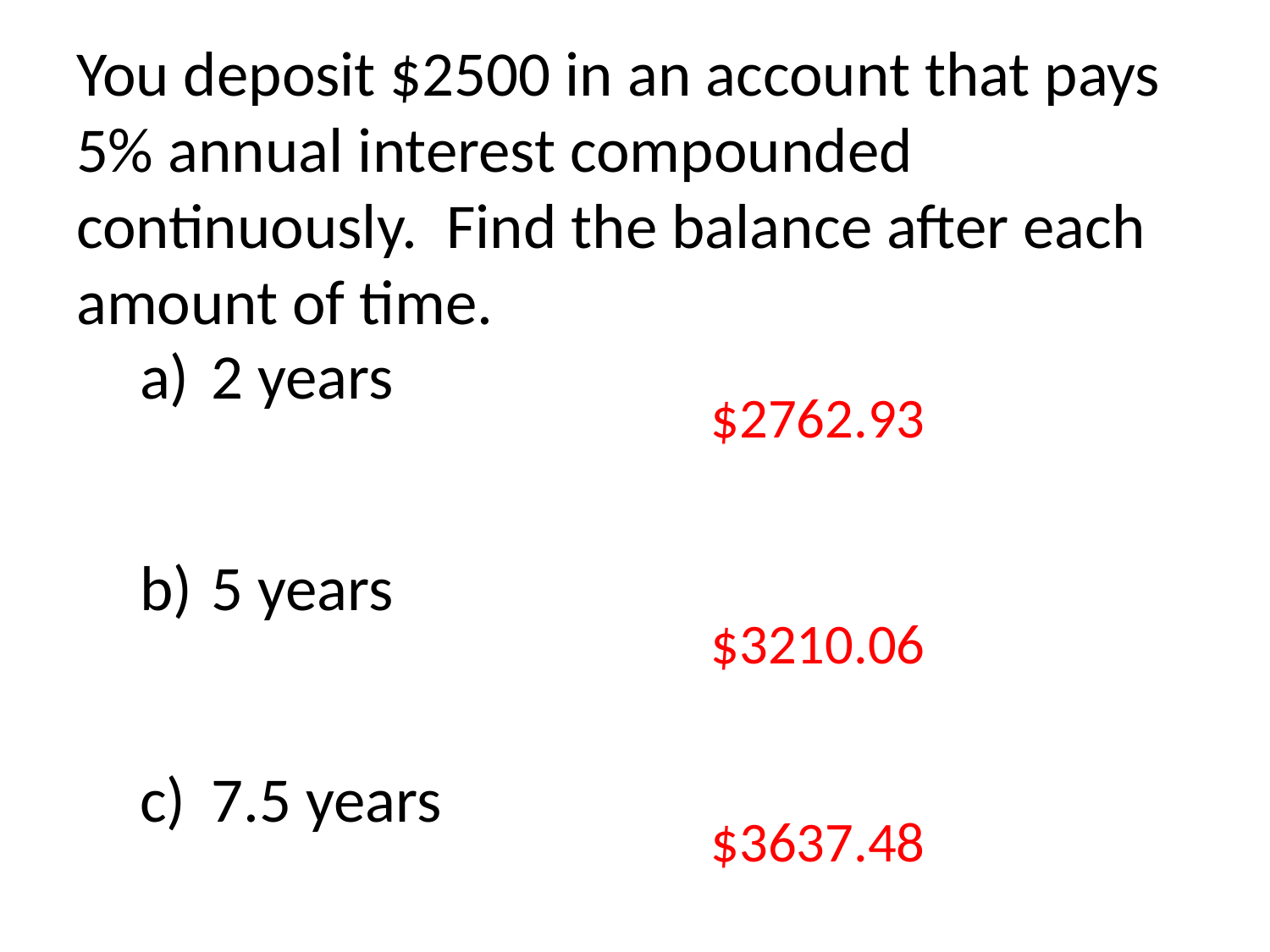

# You deposit $2500 in an account that pays 5% annual interest compounded continuously.  Find the balance after each amount of time.
2 years

5 years

7.5 years
$2762.93
$3210.06
$3637.48